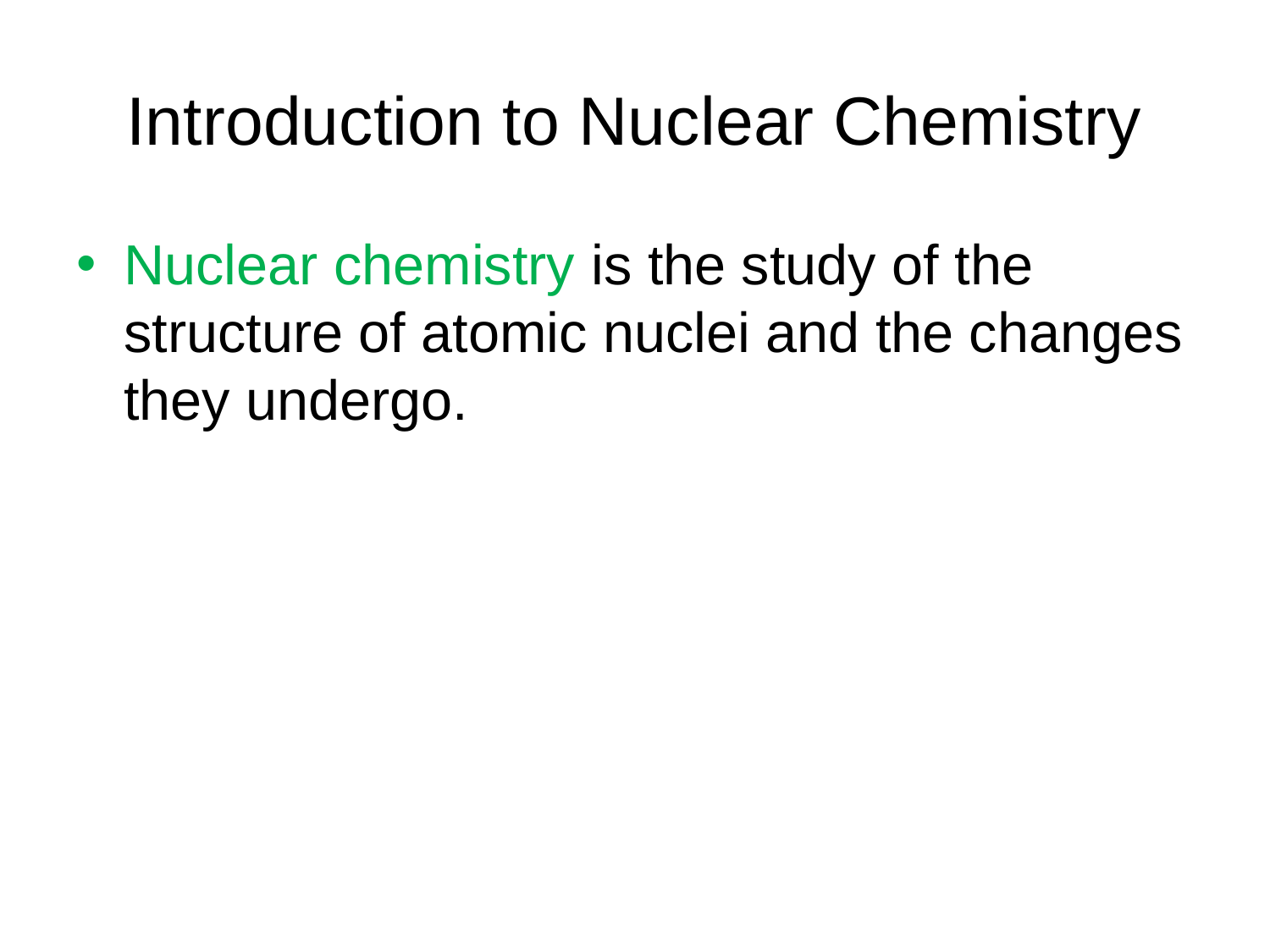

# Introduction to Nuclear Chemistry
Nuclear chemistry is the study of the structure of atomic nuclei and the changes they undergo.